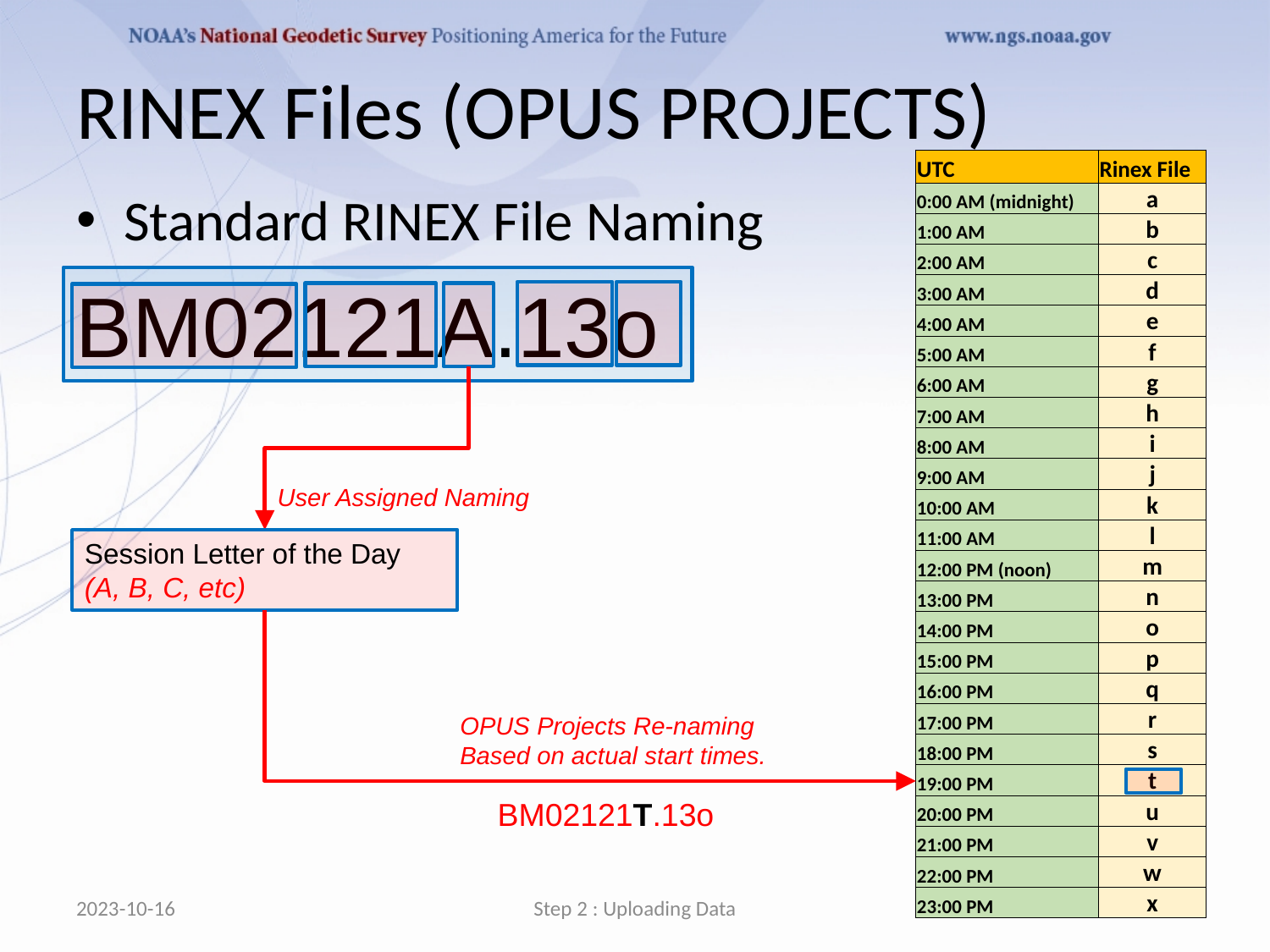

# RINEX Files (OPUS PROJECTS)
| UTC | Rinex File |
| --- | --- |
| 0:00 AM (midnight) | a |
| 1:00 AM | b |
| 2:00 AM | c |
| 3:00 AM | d |
| 4:00 AM | e |
| 5:00 AM | f |
| 6:00 AM | g |
| 7:00 AM | h |
| 8:00 AM | i |
| 9:00 AM | j |
| 10:00 AM | k |
| 11:00 AM | l |
| 12:00 PM (noon) | m |
| 13:00 PM | n |
| 14:00 PM | o |
| 15:00 PM | p |
| 16:00 PM | q |
| 17:00 PM | r |
| 18:00 PM | s |
| 19:00 PM | t |
| 20:00 PM | u |
| 21:00 PM | v |
| 22:00 PM | w |
| 23:00 PM | x |
Standard RINEX File Naming
BM02121A.13o

User Assigned Naming
Session Letter of the Day
(A, B, C, etc)
OPUS Projects Re-naming
Based on actual start times.

BM02121T.13o
2023-10-16
Step 2 : Uploading Data
8